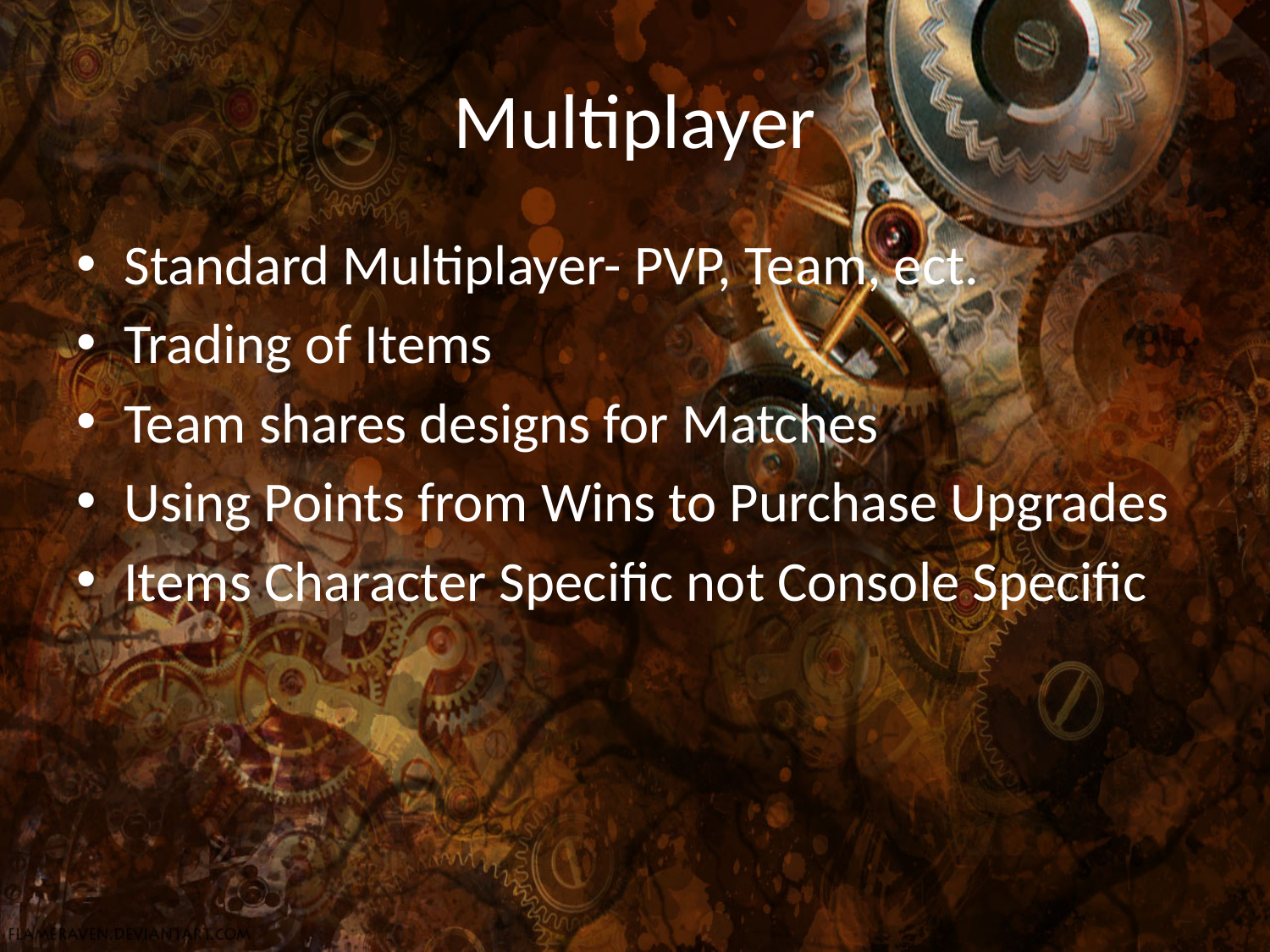

# Multiplayer
Standard Multiplayer- PVP, Team, ect.
Trading of Items
Team shares designs for Matches
Using Points from Wins to Purchase Upgrades
Items Character Specific not Console Specific